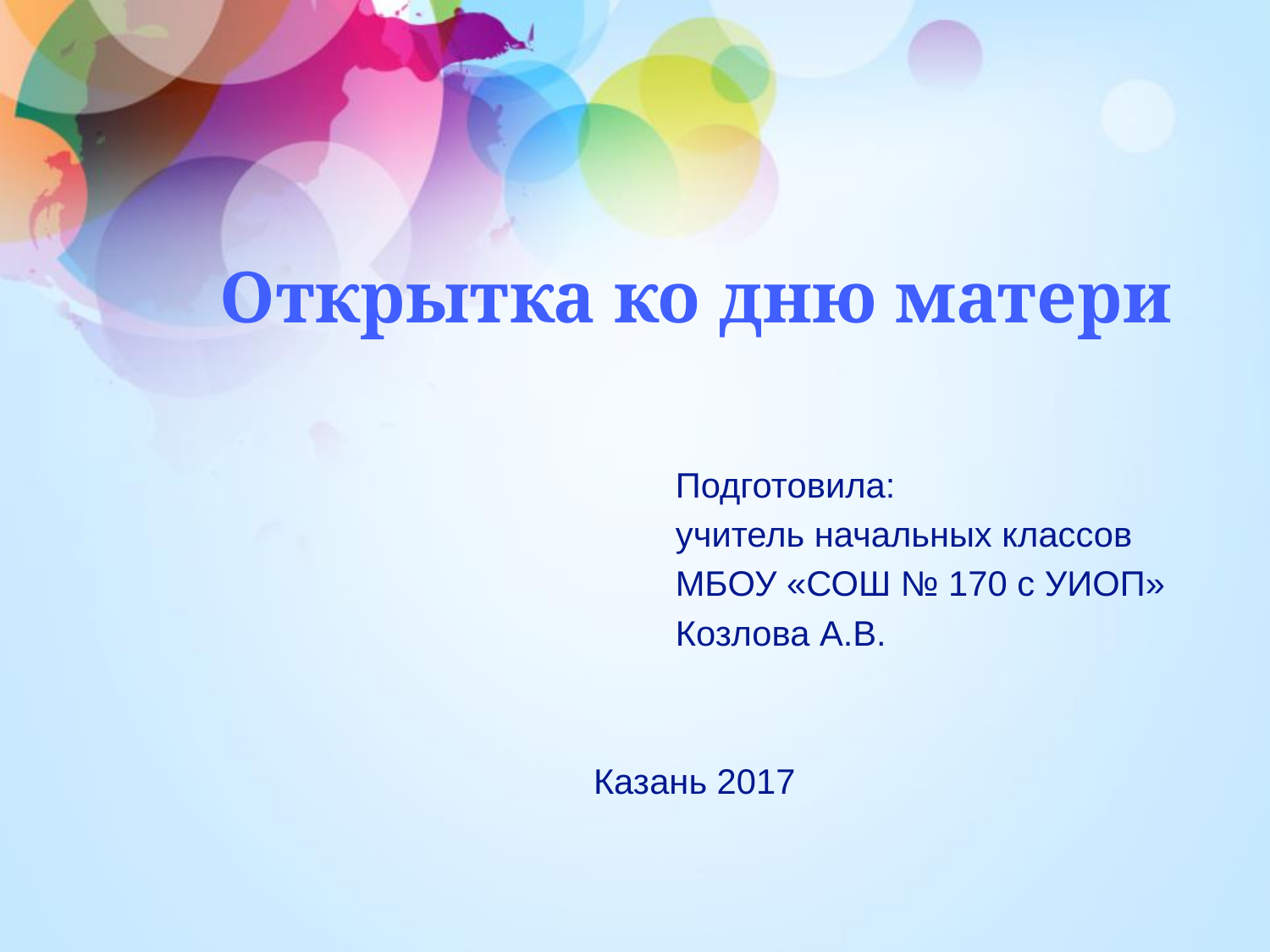

# Открытка ко дню матери
Подготовила:
учитель начальных классов
МБОУ «СОШ № 170 с УИОП»
Козлова А.В.

Казань 2017